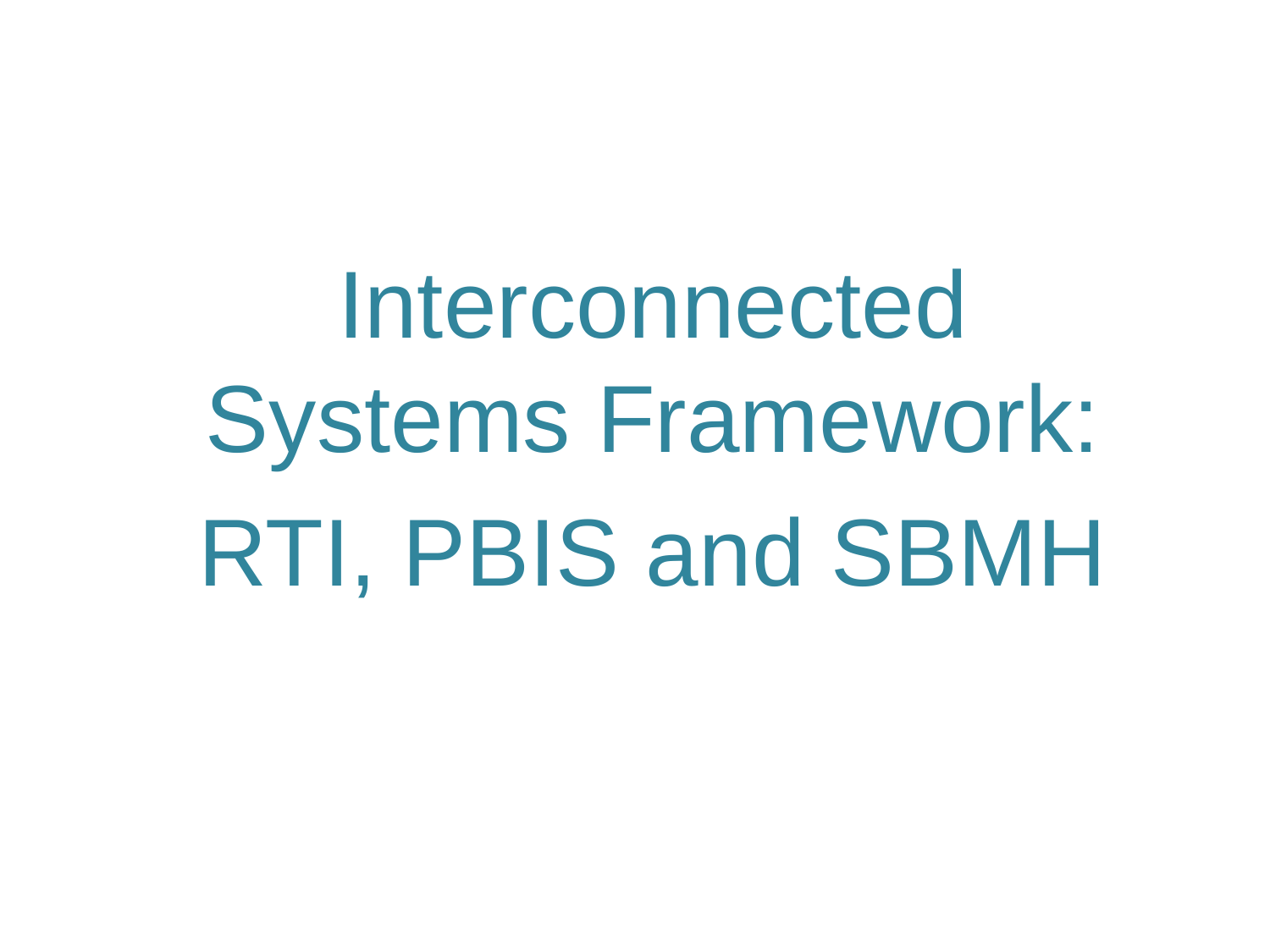

Interconnected Systems Framework:
RTI, PBIS and SBMH